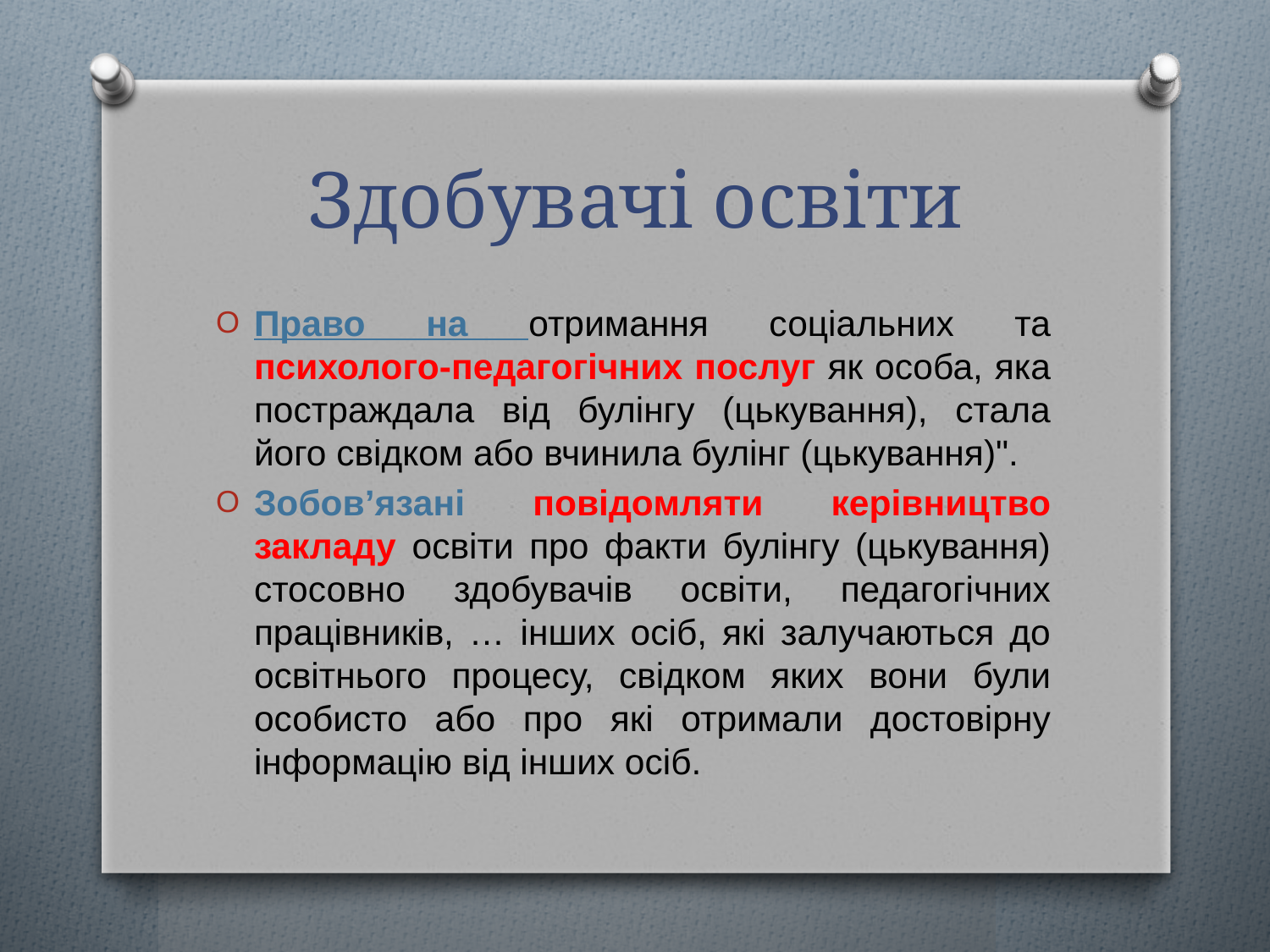

# Здобувачі освіти
Право на отримання соціальних та психолого-педагогічних послуг як особа, яка постраждала від булінгу (цькування), стала його свідком або вчинила булінг (цькування)".
Зобов’язані повідомляти керівництво закладу освіти про факти булінгу (цькування) стосовно здобувачів освіти, педагогічних працівників, … інших осіб, які залучаються до освітнього процесу, свідком яких вони були особисто або про які отримали достовірну інформацію від інших осіб.